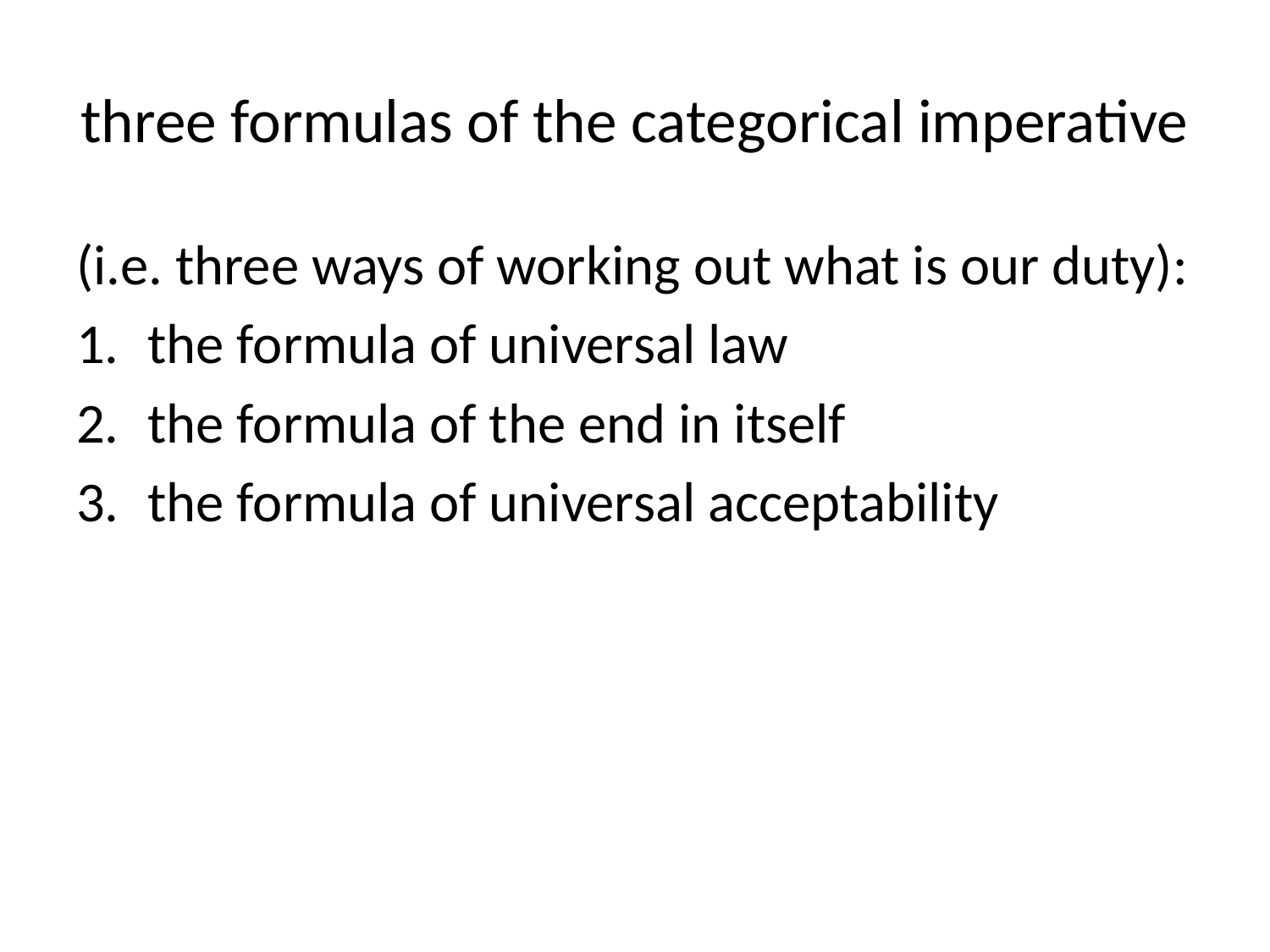

# three formulas of the categorical imperative
(i.e. three ways of working out what is our duty):
the formula of universal law
the formula of the end in itself
the formula of universal acceptability